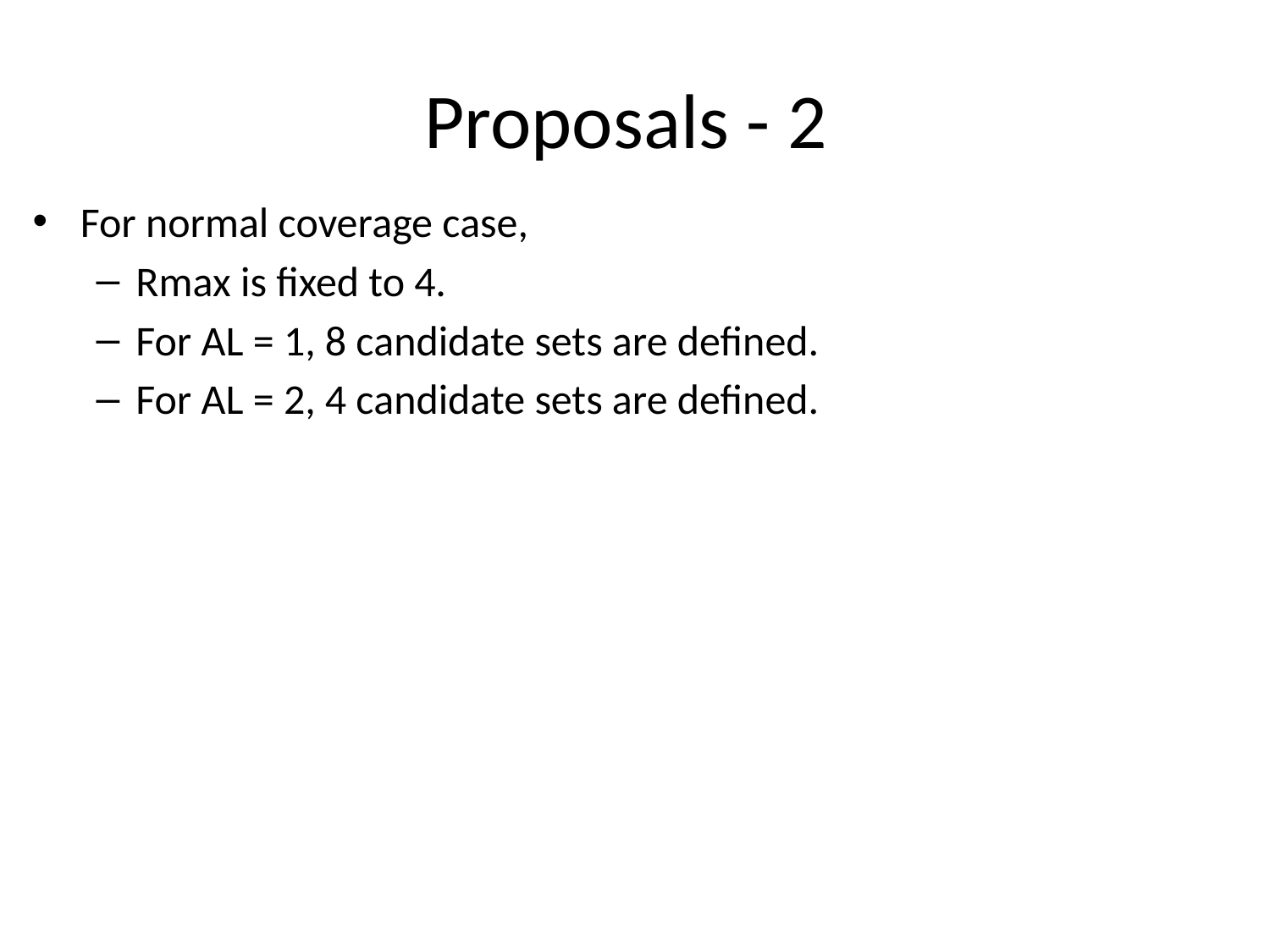

# Proposals - 2
For normal coverage case,
Rmax is fixed to 4.
For AL = 1, 8 candidate sets are defined.
For AL = 2, 4 candidate sets are defined.